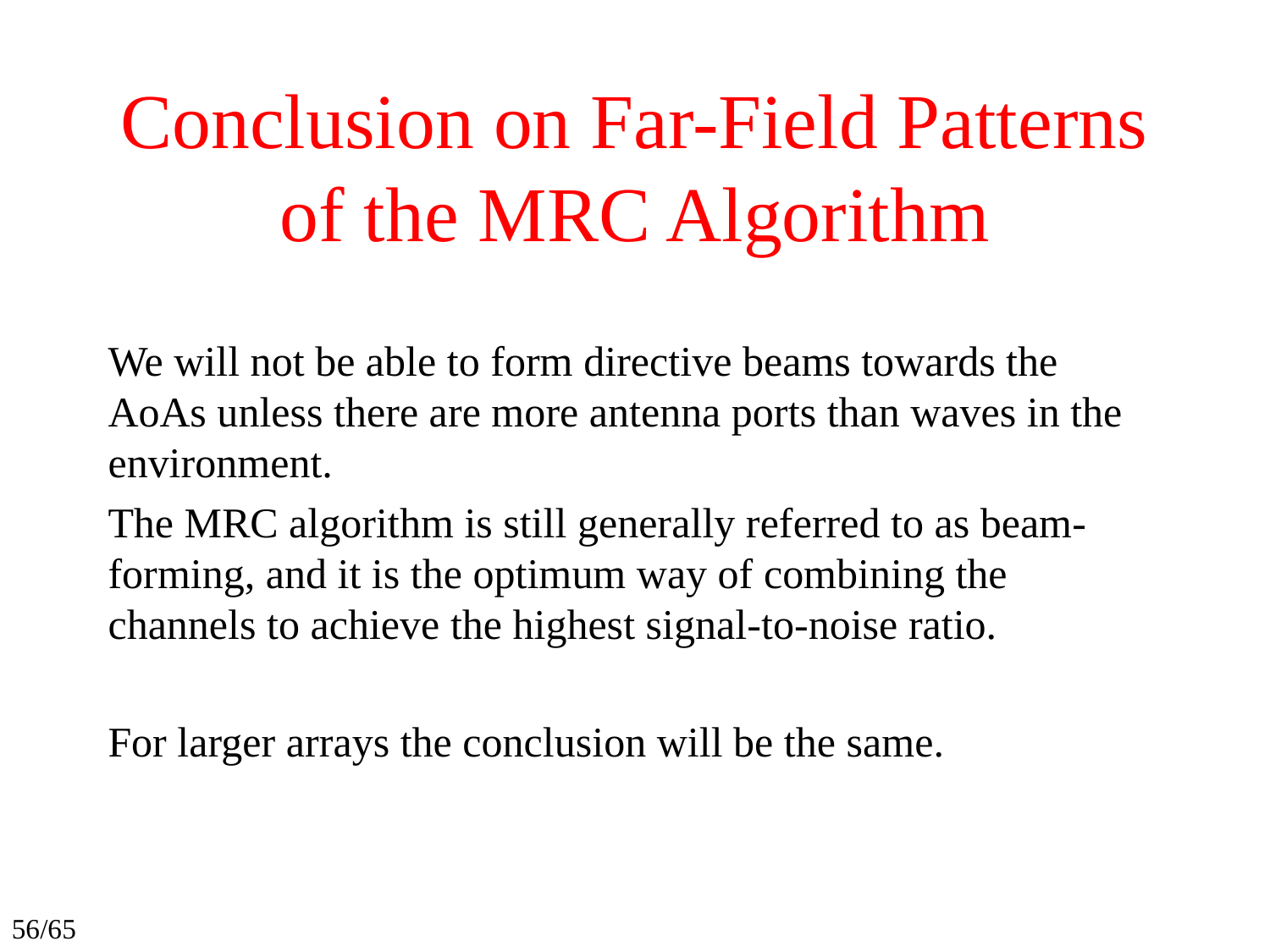

# Conclusion on Far-Field Patterns of the MRC Algorithm
We will not be able to form directive beams towards the AoAs unless there are more antenna ports than waves in the environment.
The MRC algorithm is still generally referred to as beam-forming, and it is the optimum way of combining the channels to achieve the highest signal-to-noise ratio.

For larger arrays the conclusion will be the same.